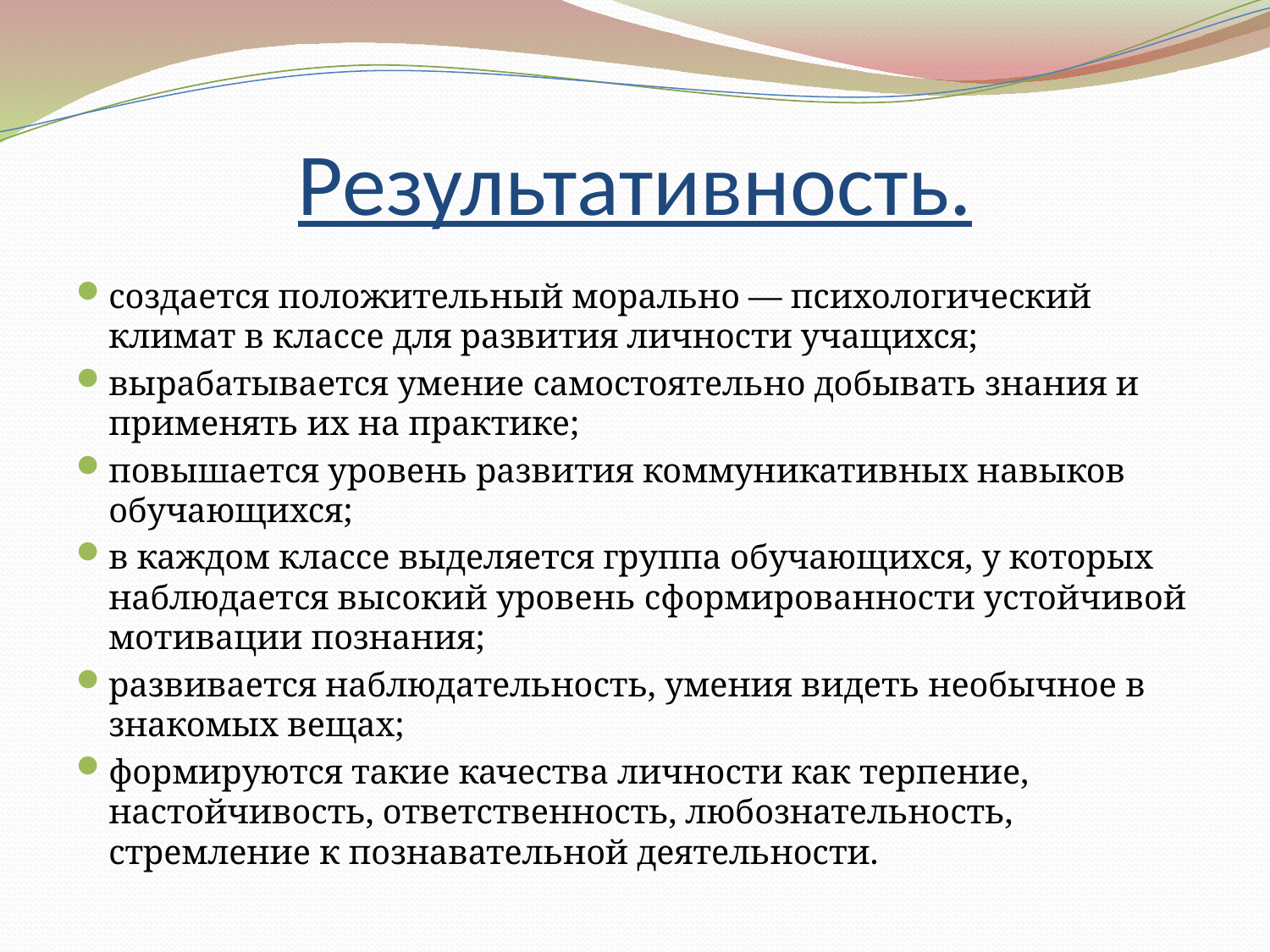

# Результативность.
создается положительный морально — психологический климат в классе для развития личности учащихся;
вырабатывается умение самостоятельно добывать знания и применять их на практике;
повышается уровень развития коммуникативных навыков обучающихся;
в каждом классе выделяется группа обучающихся, у которых наблюдается высокий уровень сформированности устойчивой мотивации познания;
развивается наблюдательность, умения видеть необычное в знакомых вещах;
формируются такие качества личности как терпение, настойчивость, ответственность, любознательность, стремление к познавательной деятельности.